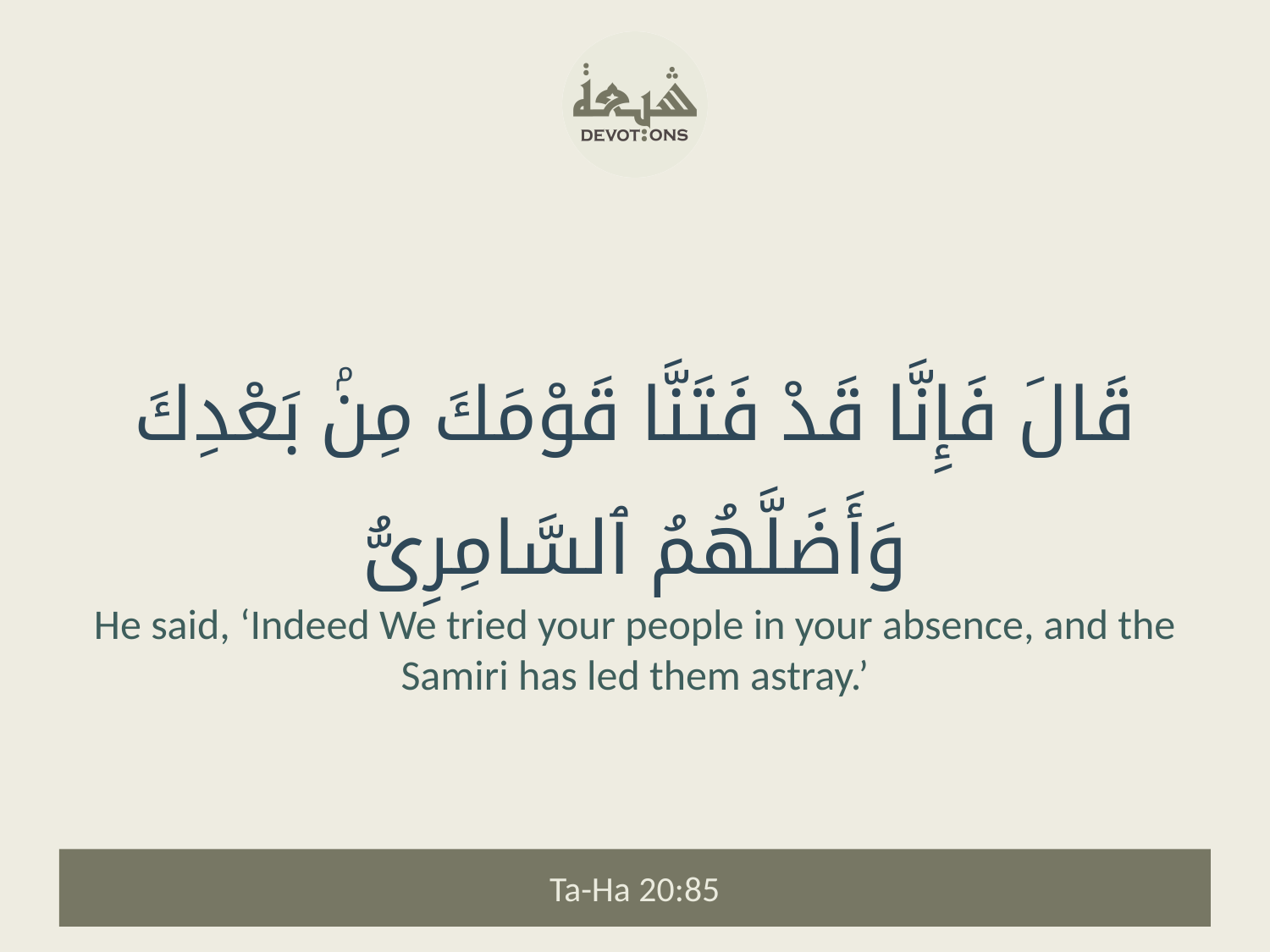

قَالَ فَإِنَّا قَدْ فَتَنَّا قَوْمَكَ مِنۢ بَعْدِكَ وَأَضَلَّهُمُ ٱلسَّامِرِىُّ
He said, ‘Indeed We tried your people in your absence, and the Samiri has led them astray.’
Ta-Ha 20:85